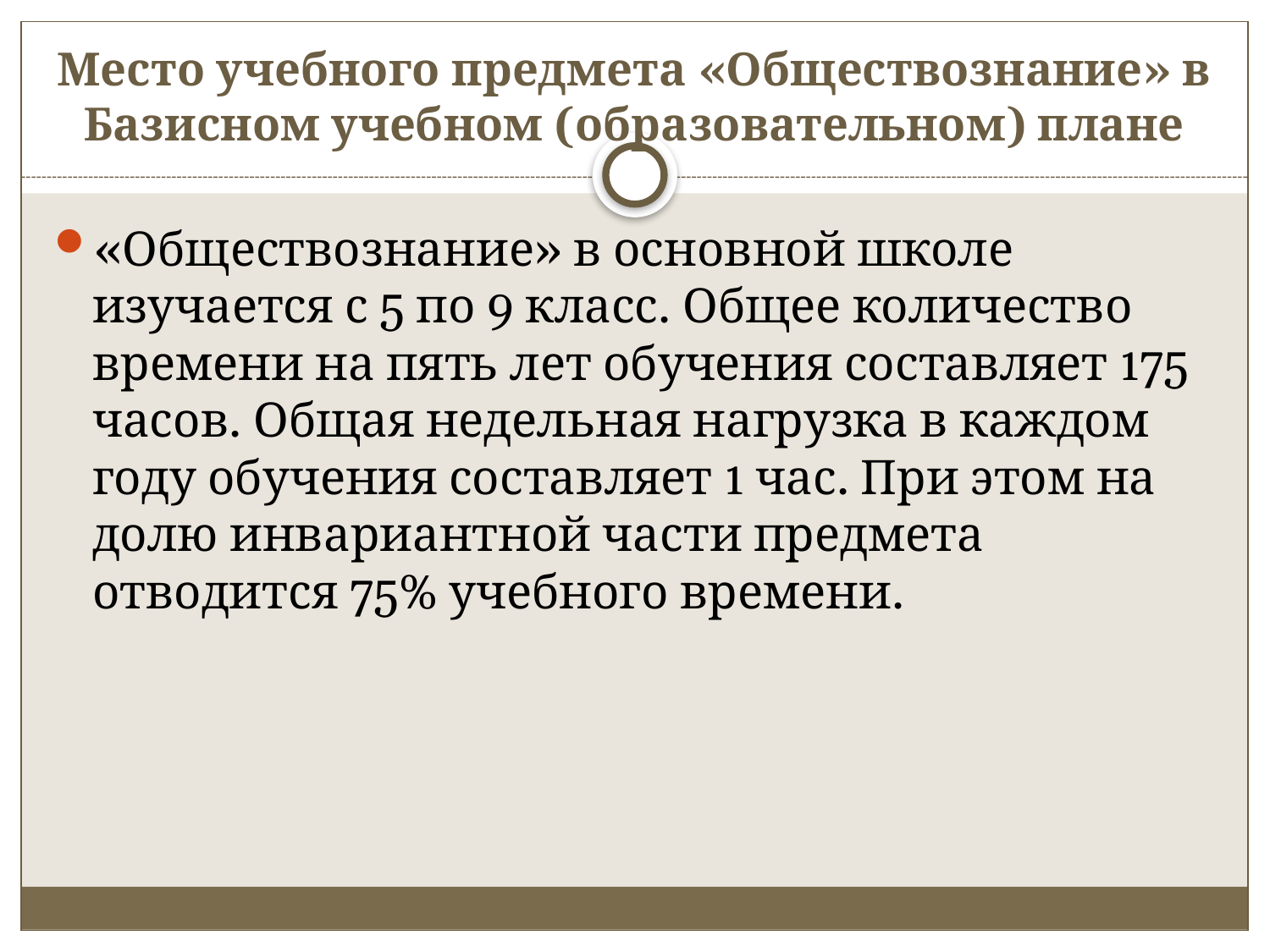

# Место учебного предмета «Обществознание» в Базисном учебном (образовательном) плане
«Обществознание» в основной школе изучается с 5 по 9 класс. Общее количество времени на пять лет обучения составляет 175 часов. Общая недельная нагрузка в каждом году обучения составляет 1 час. При этом на долю инвариантной части предмета отводится 75% учебного времени.